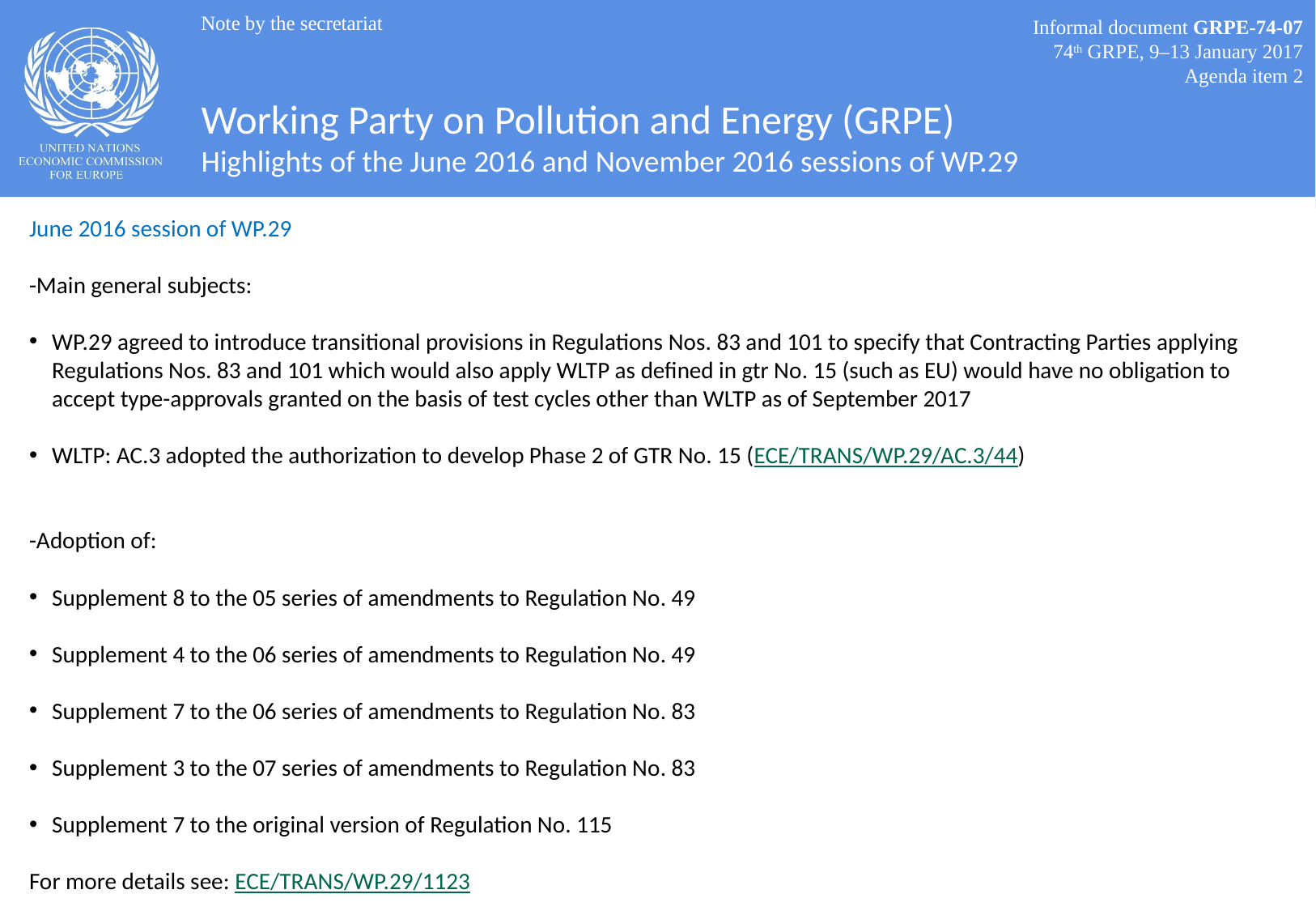

Note by the secretariat
Informal document GRPE-74-07
74th GRPE, 9–13 January 2017
Agenda item 2
# Working Party on Pollution and Energy (GRPE) Highlights of the June 2016 and November 2016 sessions of WP.29
June 2016 session of WP.29

-Main general subjects:

WP.29 agreed to introduce transitional provisions in Regulations Nos. 83 and 101 to specify that Contracting Parties applying Regulations Nos. 83 and 101 which would also apply WLTP as defined in gtr No. 15 (such as EU) would have no obligation to accept type-approvals granted on the basis of test cycles other than WLTP as of September 2017

WLTP: AC.3 adopted the authorization to develop Phase 2 of GTR No. 15 (ECE/TRANS/WP.29/AC.3/44)

-Adoption of:

Supplement 8 to the 05 series of amendments to Regulation No. 49

Supplement 4 to the 06 series of amendments to Regulation No. 49

Supplement 7 to the 06 series of amendments to Regulation No. 83

Supplement 3 to the 07 series of amendments to Regulation No. 83

Supplement 7 to the original version of Regulation No. 115

For more details see: ECE/TRANS/WP.29/1123